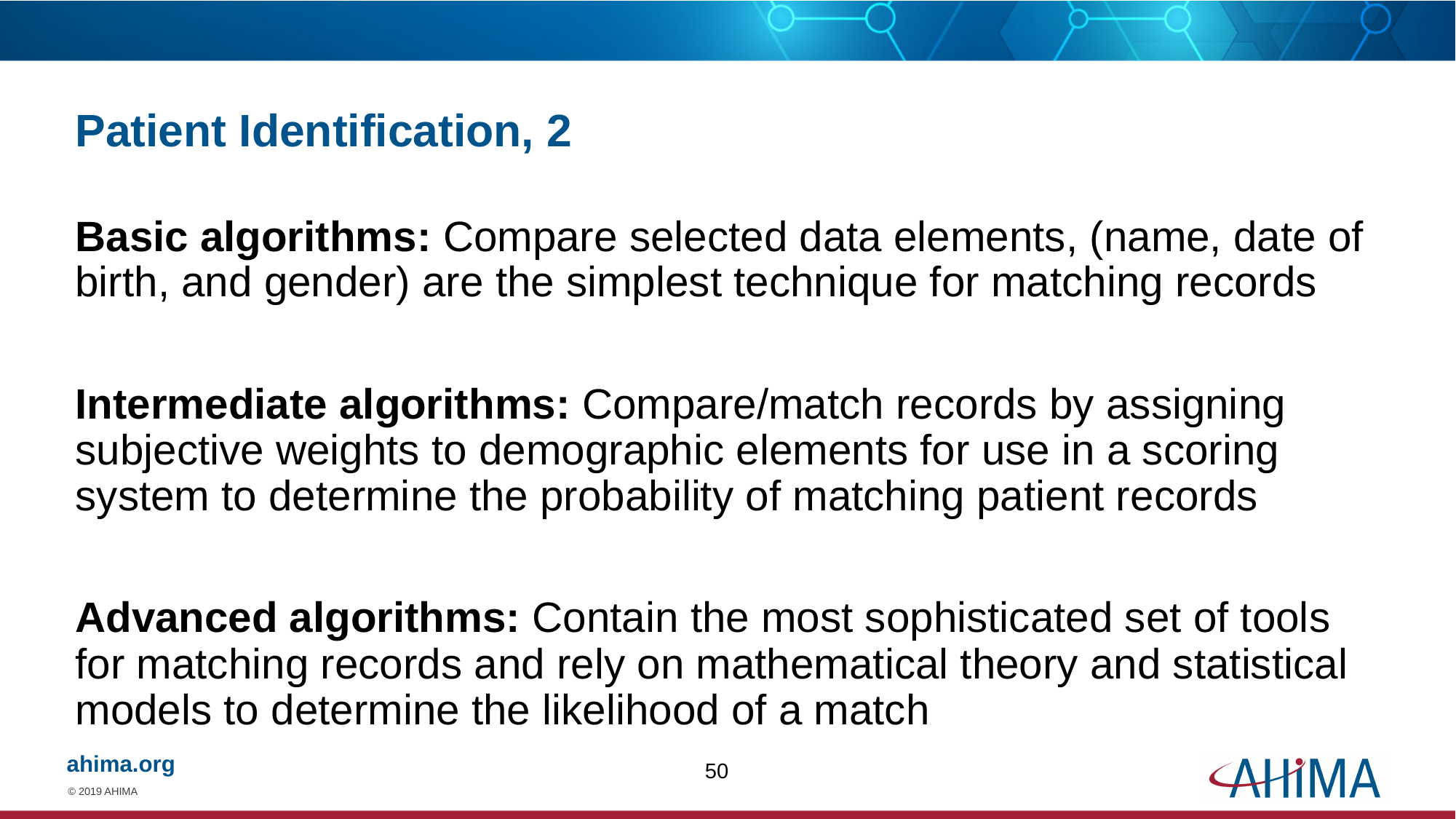

# Patient Identification, 2
Basic algorithms: Compare selected data elements, (name, date of birth, and gender) are the simplest technique for matching records

Intermediate algorithms: Compare/match records by assigning subjective weights to demographic elements for use in a scoring system to determine the probability of matching patient records

Advanced algorithms: Contain the most sophisticated set of tools for matching records and rely on mathematical theory and statistical models to determine the likelihood of a match